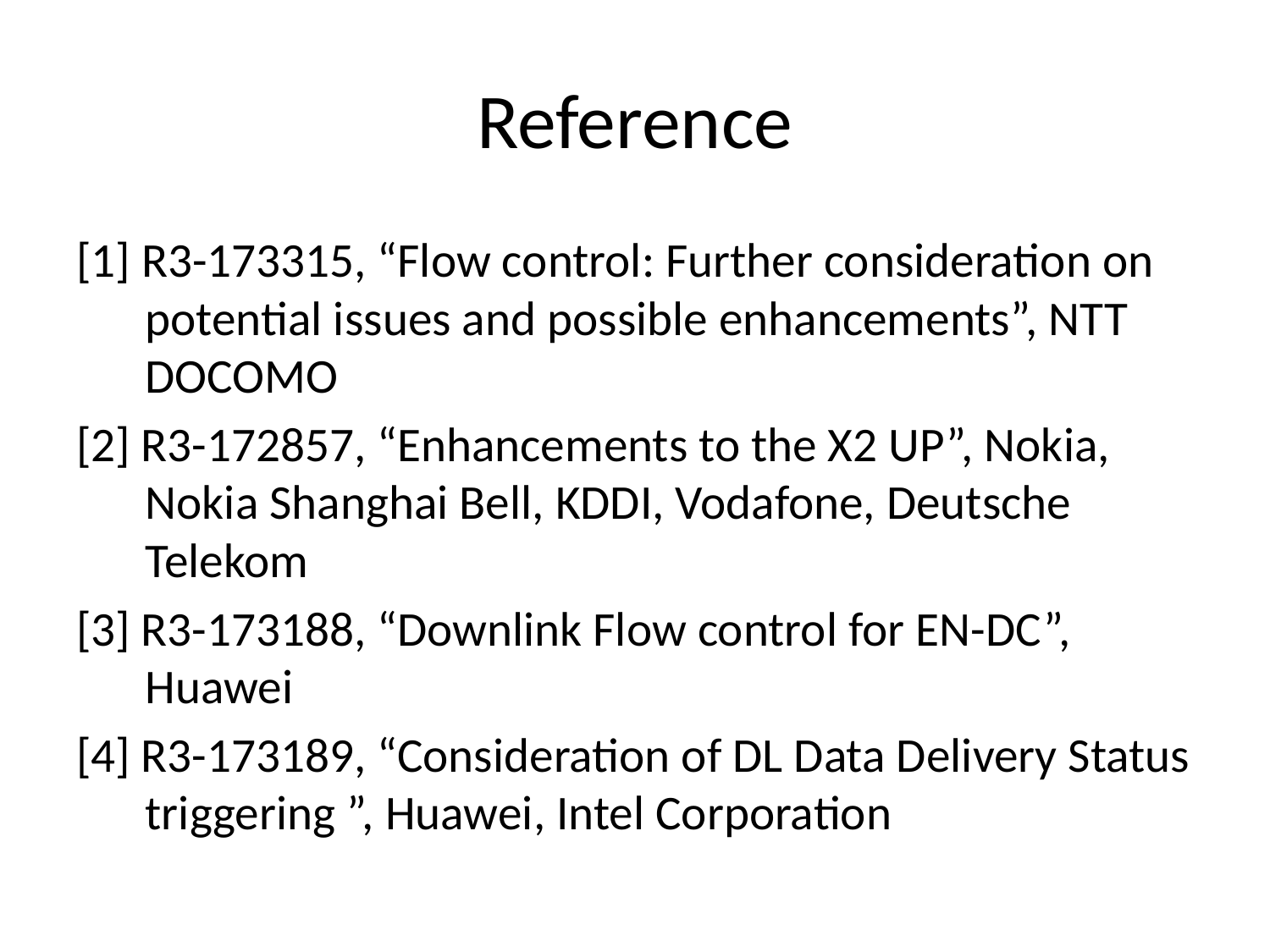

# Reference
[1] R3-173315, “Flow control: Further consideration on potential issues and possible enhancements”, NTT DOCOMO
[2] R3-172857, “Enhancements to the X2 UP”, Nokia, Nokia Shanghai Bell, KDDI, Vodafone, Deutsche Telekom
[3] R3-173188, “Downlink Flow control for EN-DC”, Huawei
[4] R3-173189, “Consideration of DL Data Delivery Status triggering ”, Huawei, Intel Corporation